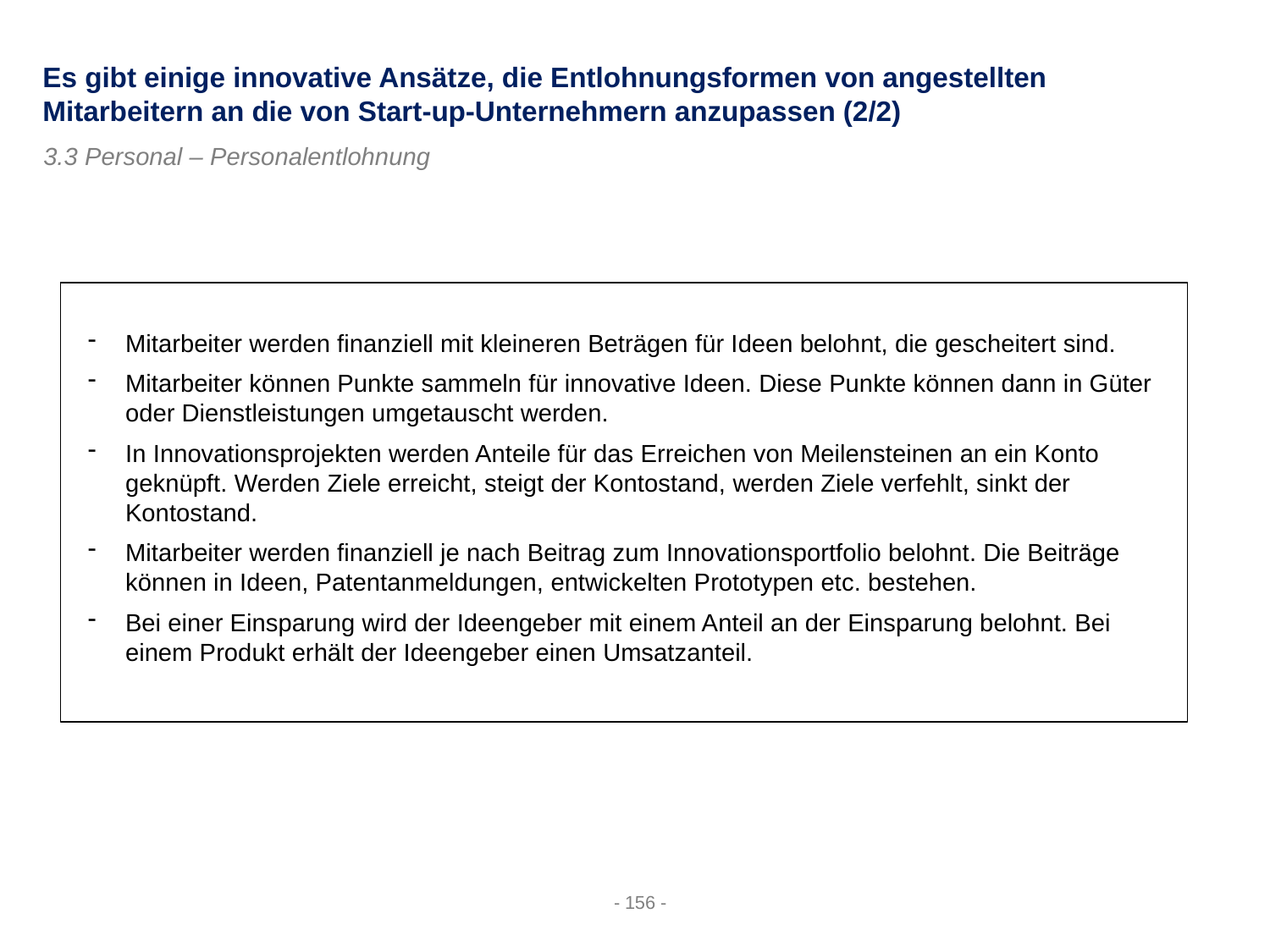

Es gibt einige innovative Ansätze, die Entlohnungsformen von angestellten Mitarbeitern an die von Start-up-Unternehmern anzupassen (2/2)
3.3 Personal – Personalentlohnung

Mitarbeiter werden finanziell mit kleineren Beträgen für Ideen belohnt, die gescheitert sind.
Mitarbeiter können Punkte sammeln für innovative Ideen. Diese Punkte können dann in Güter oder Dienstleistungen umgetauscht werden.
In Innovationsprojekten werden Anteile für das Erreichen von Meilensteinen an ein Konto geknüpft. Werden Ziele erreicht, steigt der Kontostand, werden Ziele verfehlt, sinkt der Kontostand.
Mitarbeiter werden finanziell je nach Beitrag zum Innovationsportfolio belohnt. Die Beiträge können in Ideen, Patentanmeldungen, entwickelten Prototypen etc. bestehen.
Bei einer Einsparung wird der Ideengeber mit einem Anteil an der Einsparung belohnt. Bei einem Produkt erhält der Ideengeber einen Umsatzanteil.
- 156 -